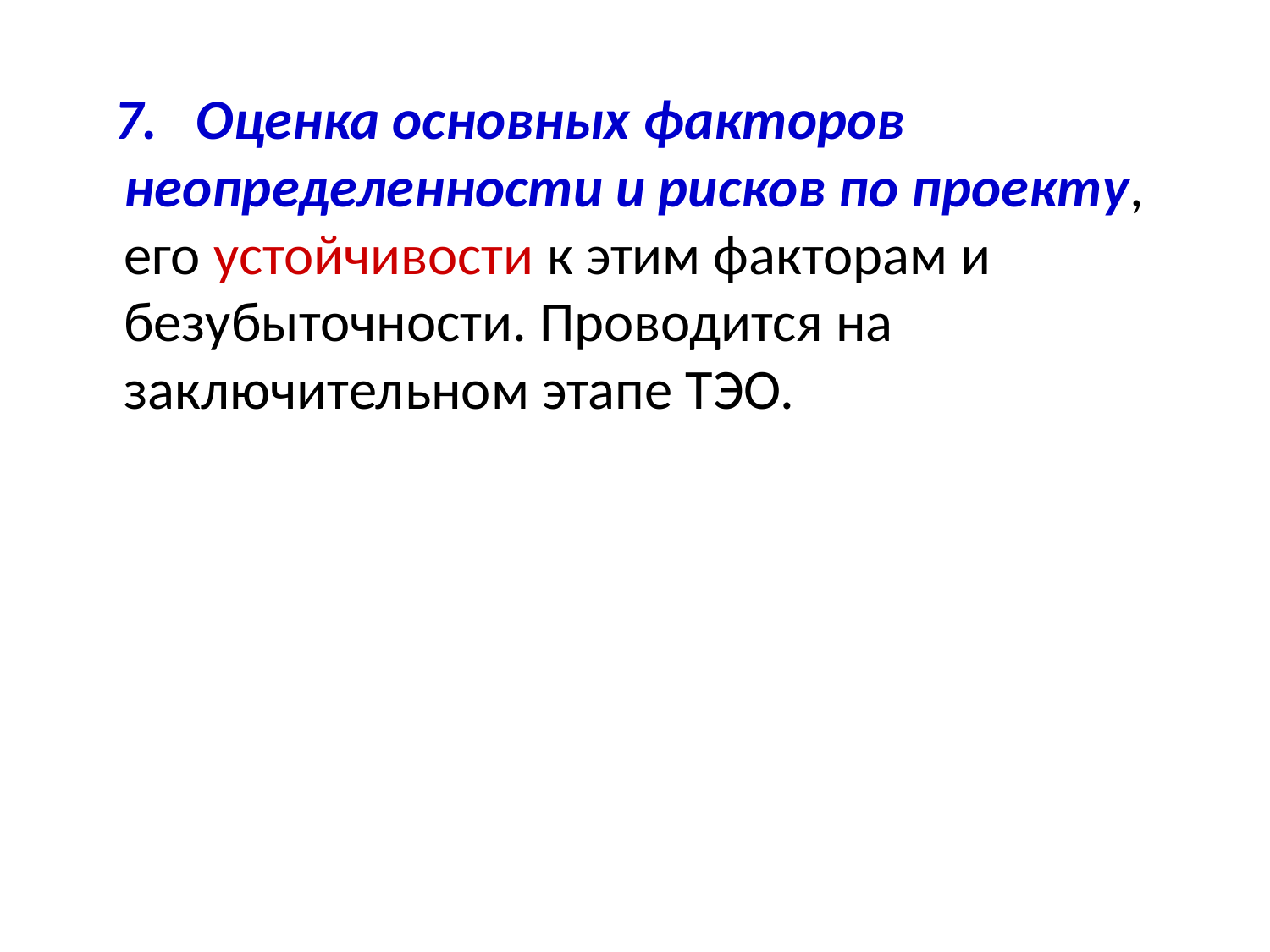

7.   Оценка основных факторов неопределенности и рисков по проекту, его устойчивости к этим факторам и безубыточности. Проводится на заключительном этапе ТЭО.